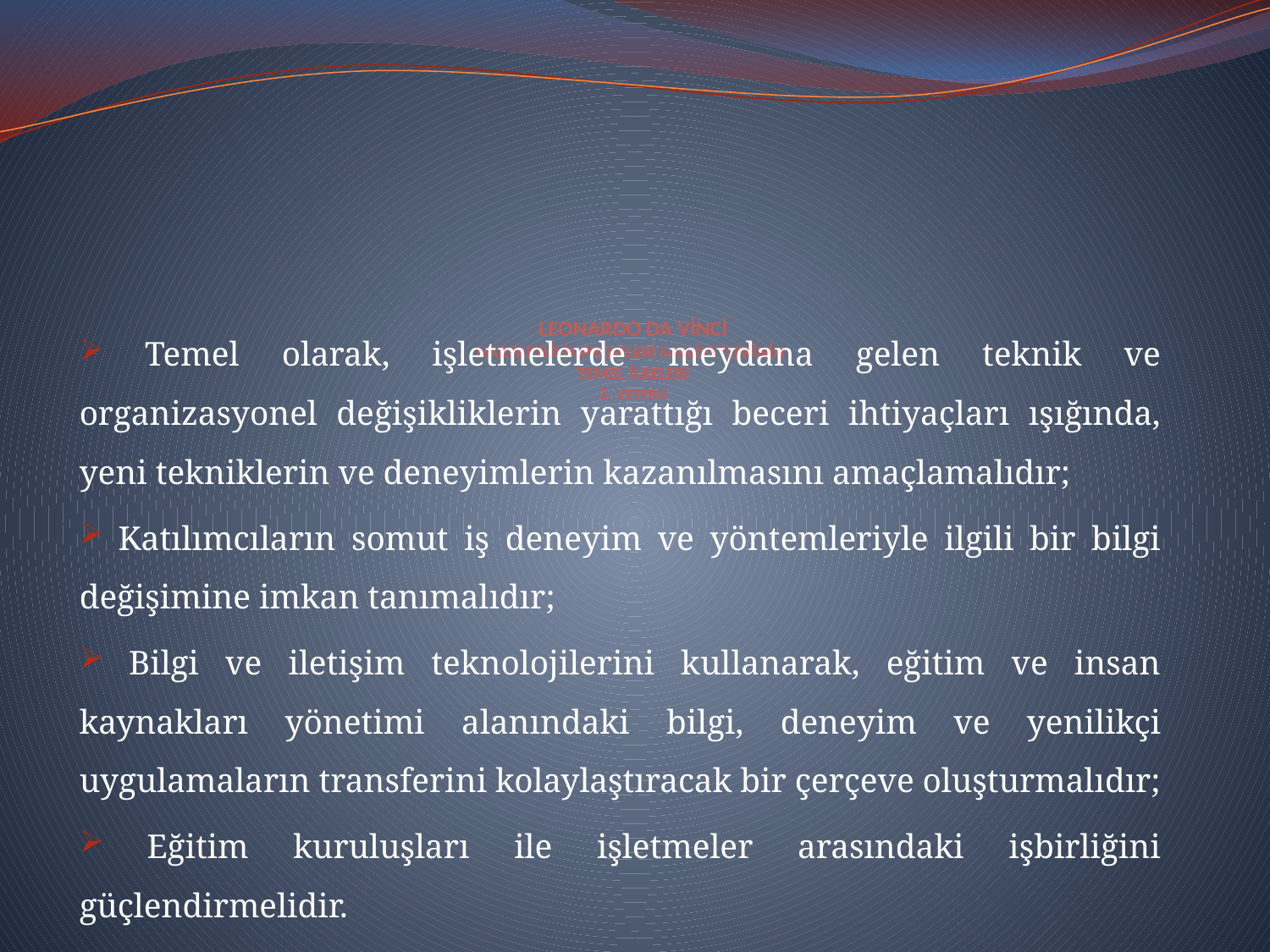

# LEONARDO DA VİNCİ HAREKETLİLİK PROJELERİ FAALİYETLERİNİN TEMEL İLKELERİ 2. VETPRO
 Temel olarak, işletmelerde meydana gelen teknik ve organizasyonel değişikliklerin yarattığı beceri ihtiyaçları ışığında, yeni tekniklerin ve deneyimlerin kazanılmasını amaçlamalıdır;
 Katılımcıların somut iş deneyim ve yöntemleriyle ilgili bir bilgi değişimine imkan tanımalıdır;
 Bilgi ve iletişim teknolojilerini kullanarak, eğitim ve insan kaynakları yönetimi alanındaki bilgi, deneyim ve yenilikçi uygulamaların transferini kolaylaştıracak bir çerçeve oluşturmalıdır;
 Eğitim kuruluşları ile işletmeler arasındaki işbirliğini güçlendirmelidir.